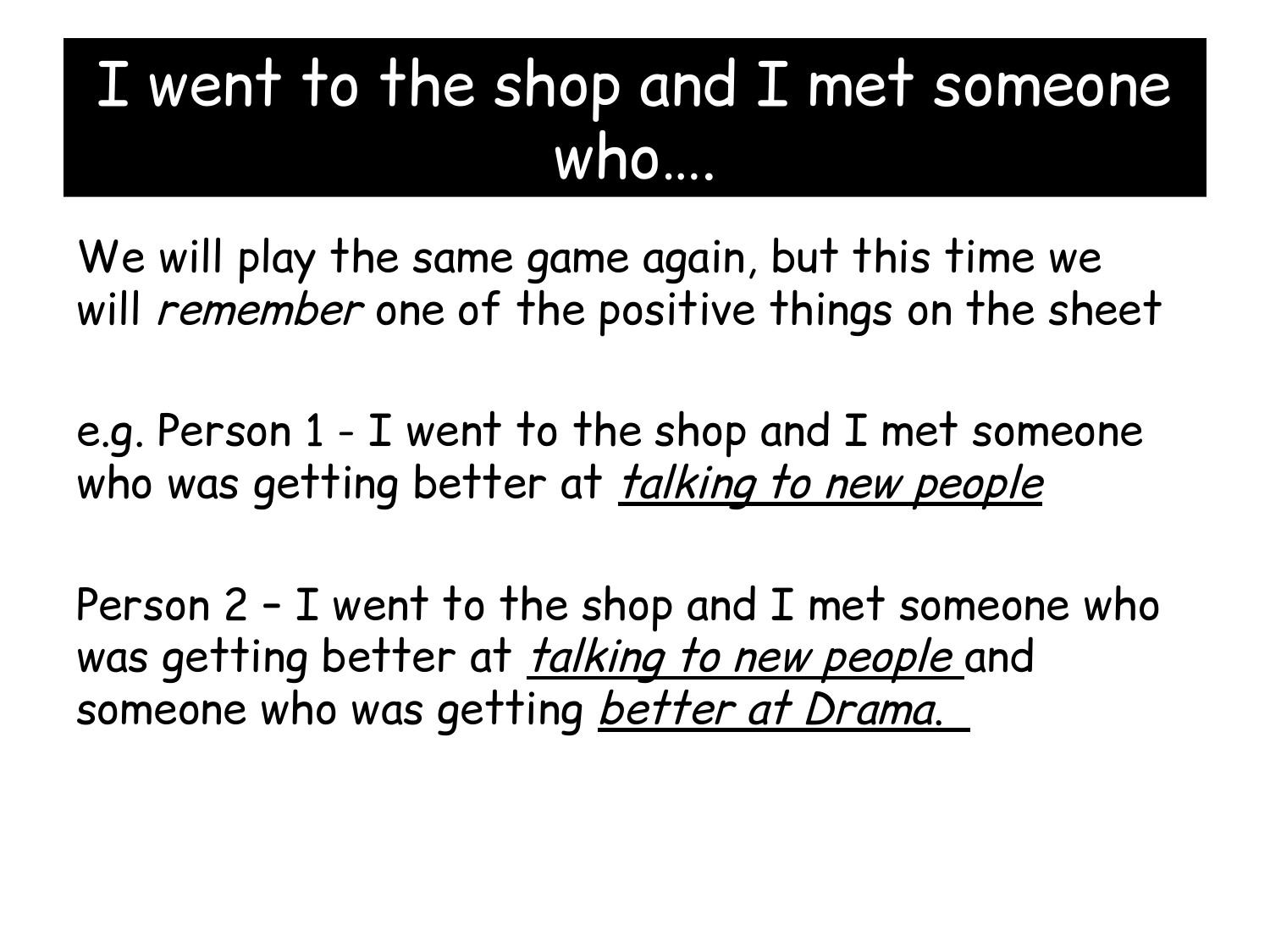

# I went to the shop and I met someone who….
We will play the same game again, but this time we will remember one of the positive things on the sheet

e.g. Person 1 - I went to the shop and I met someone who was getting better at talking to new people

Person 2 – I went to the shop and I met someone who was getting better at talking to new people and someone who was getting better at Drama.